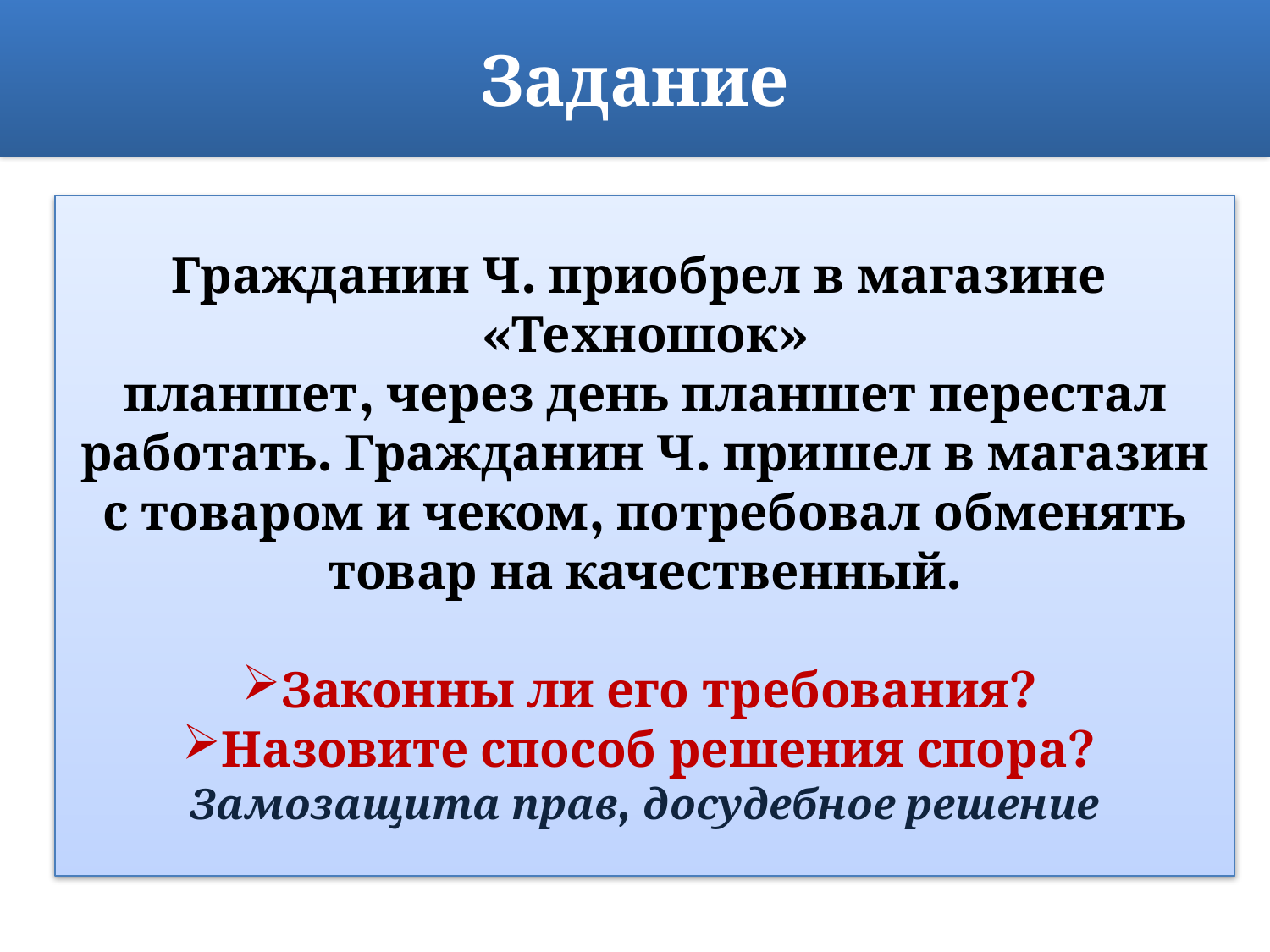

Задание
 Гражданин Ч. приобрел в магазине
«Техношок»
планшет, через день планшет перестал работать. Гражданин Ч. пришел в магазин с товаром и чеком, потребовал обменять товар на качественный.

Законны ли его требования?
Назовите способ решения спора?
Замозащита прав, досудебное решение